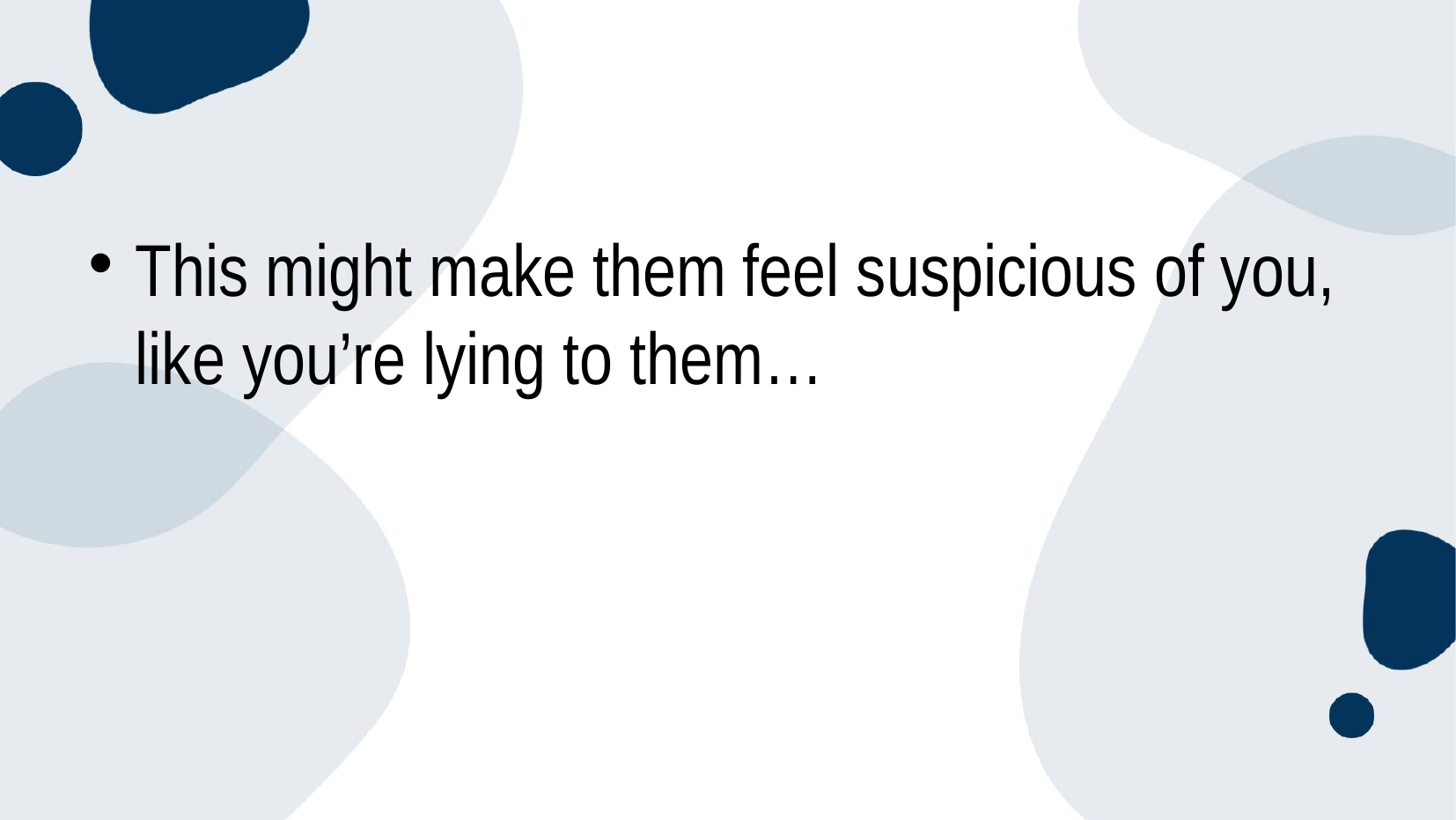

#
This might make them feel suspicious of you, like you’re lying to them…